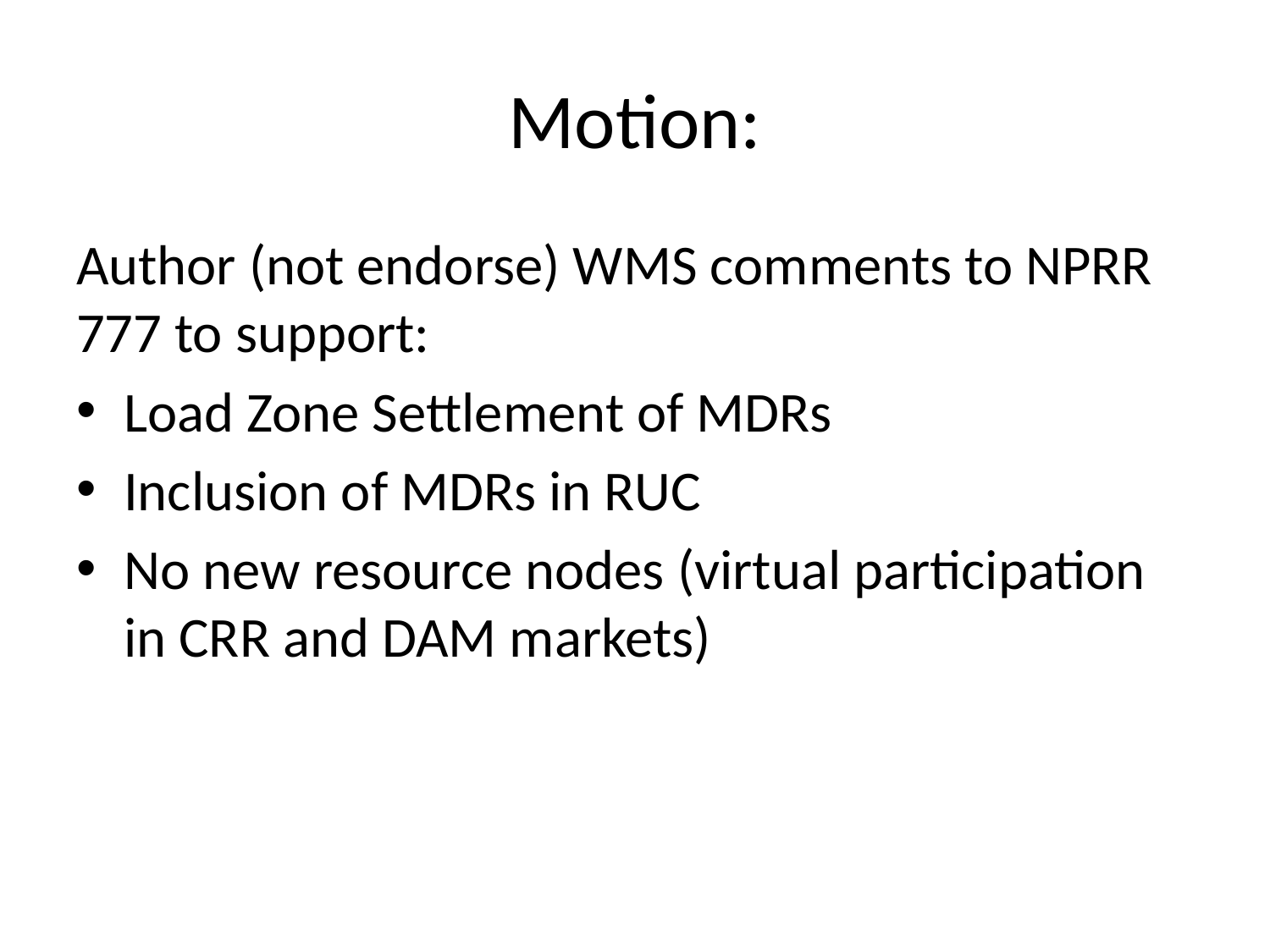

# Motion:
Author (not endorse) WMS comments to NPRR 777 to support:
Load Zone Settlement of MDRs
Inclusion of MDRs in RUC
No new resource nodes (virtual participation in CRR and DAM markets)